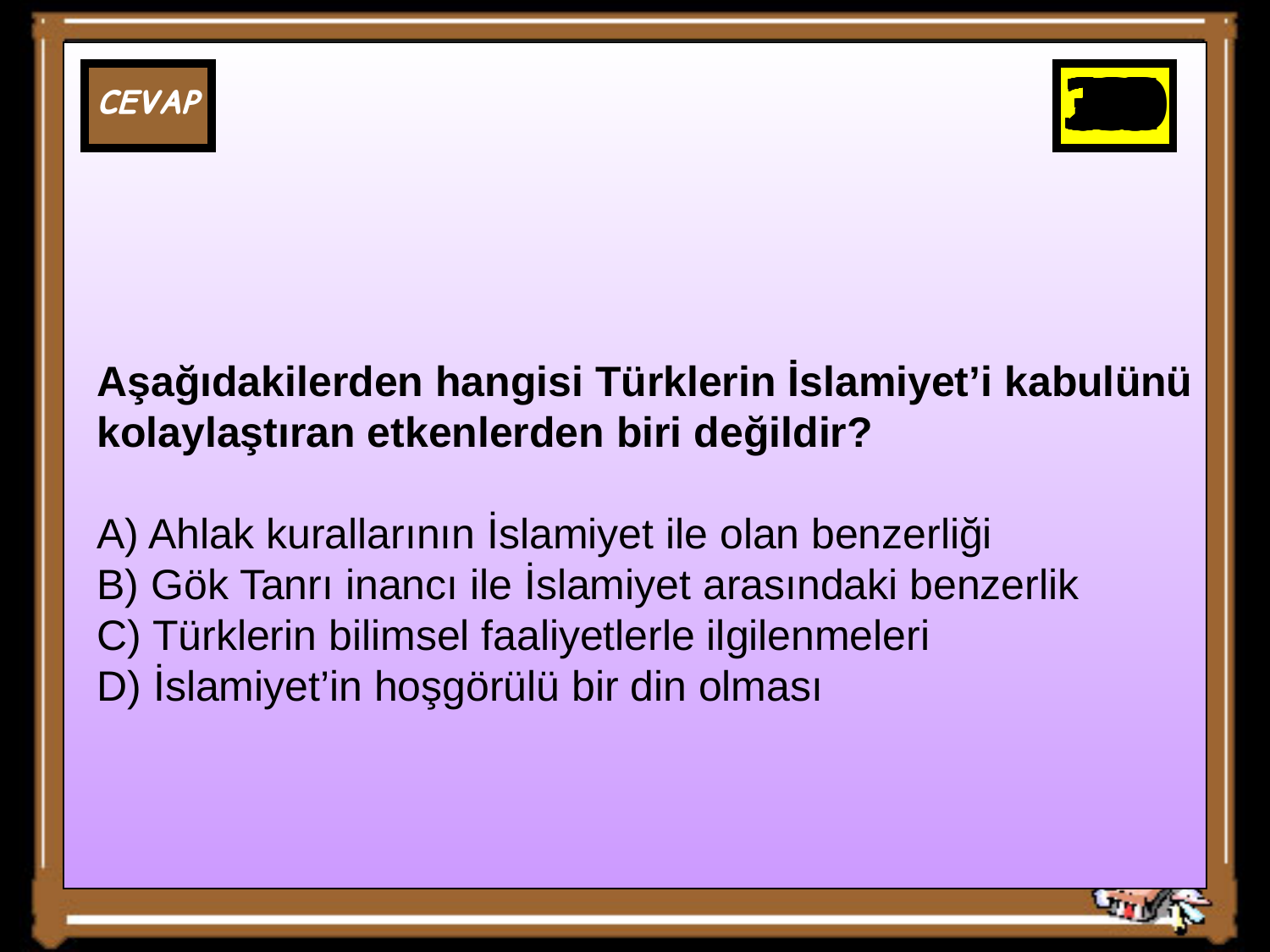

34
35
36
38
25
31
32
33
37
39
0
30
29
28
27
26
24
23
22
21
20
19
18
17
16
15
14
13
12
11
10
9
8
7
6
5
4
3
2
1
40

CEVAP
Aşağıdakilerden hangisi Türklerin İslamiyet’i kabulünü
kolaylaştıran etkenlerden biri değildir?

A) Ahlak kurallarının İslamiyet ile olan benzerliği
B) Gök Tanrı inancı ile İslamiyet arasındaki benzerlik
C) Türklerin bilimsel faaliyetlerle ilgilenmeleri
D) İslamiyet’in hoşgörülü bir din olması